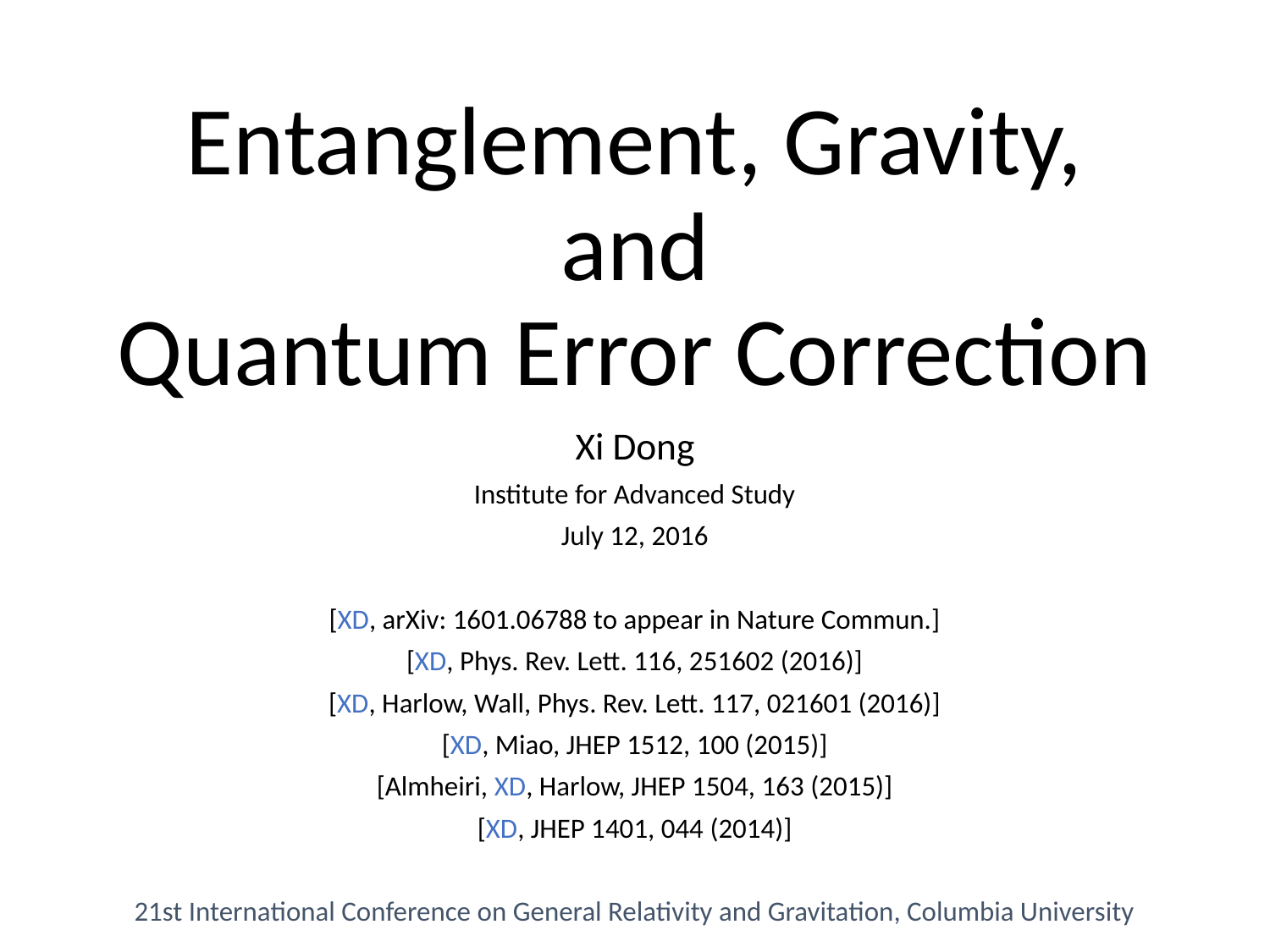

# Entanglement, Gravity, and Quantum Error Correction
Xi Dong
Institute for Advanced Study
July 12, 2016

[XD, arXiv: 1601.06788 to appear in Nature Commun.]
[XD, Phys. Rev. Lett. 116, 251602 (2016)]
[XD, Harlow, Wall, Phys. Rev. Lett. 117, 021601 (2016)]
[XD, Miao, JHEP 1512, 100 (2015)]
[Almheiri, XD, Harlow, JHEP 1504, 163 (2015)]
[XD, JHEP 1401, 044 (2014)]

21st International Conference on General Relativity and Gravitation, Columbia University